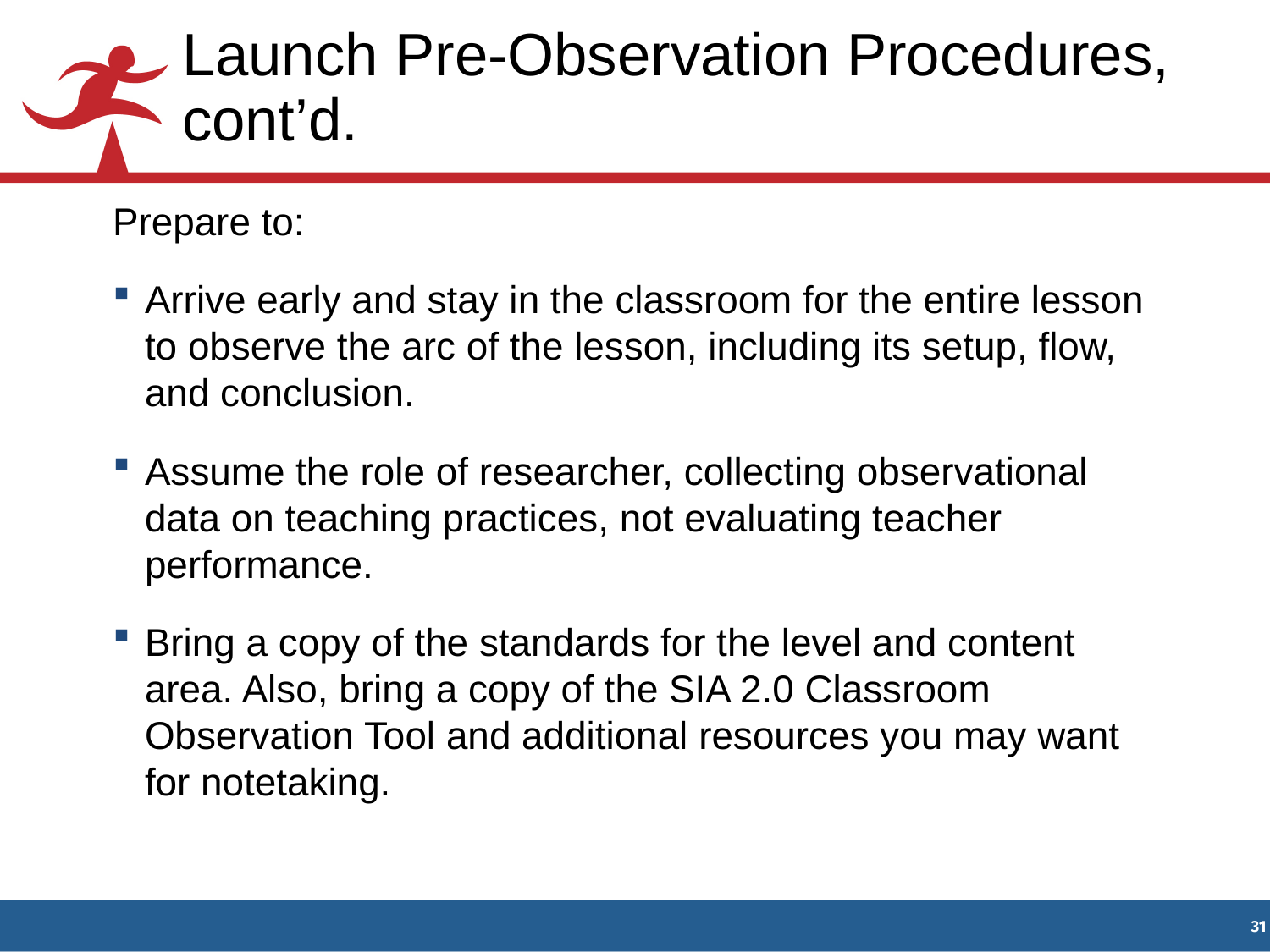

# Launch Pre-Observation Procedures, cont’d.
Prepare to:
Arrive early and stay in the classroom for the entire lesson to observe the arc of the lesson, including its setup, flow, and conclusion.
Assume the role of researcher, collecting observational data on teaching practices, not evaluating teacher performance.
Bring a copy of the standards for the level and content area. Also, bring a copy of the SIA 2.0 Classroom Observation Tool and additional resources you may want for notetaking.